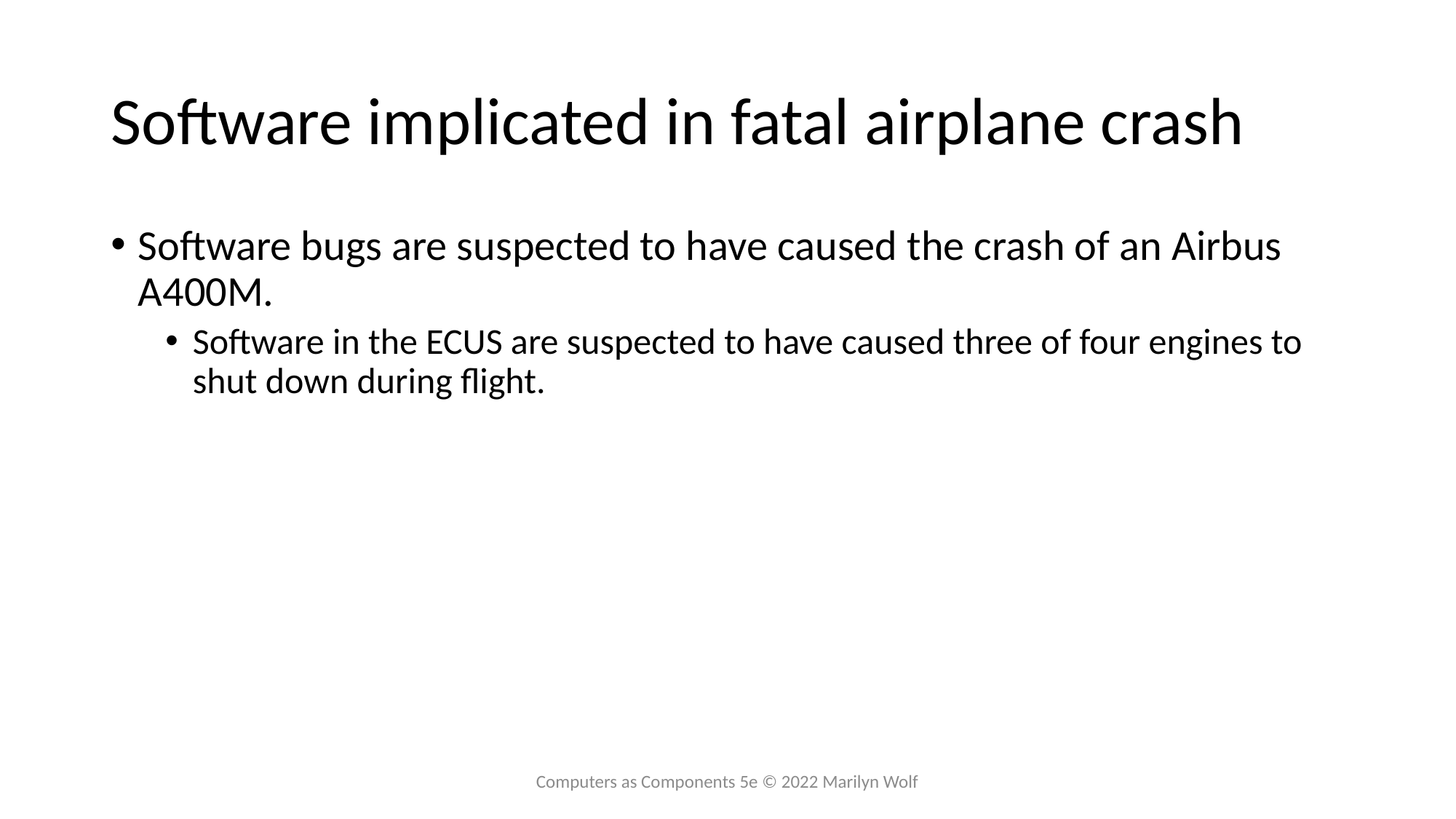

# Software implicated in fatal airplane crash
Software bugs are suspected to have caused the crash of an Airbus A400M.
Software in the ECUS are suspected to have caused three of four engines to shut down during flight.
Computers as Components 5e © 2022 Marilyn Wolf